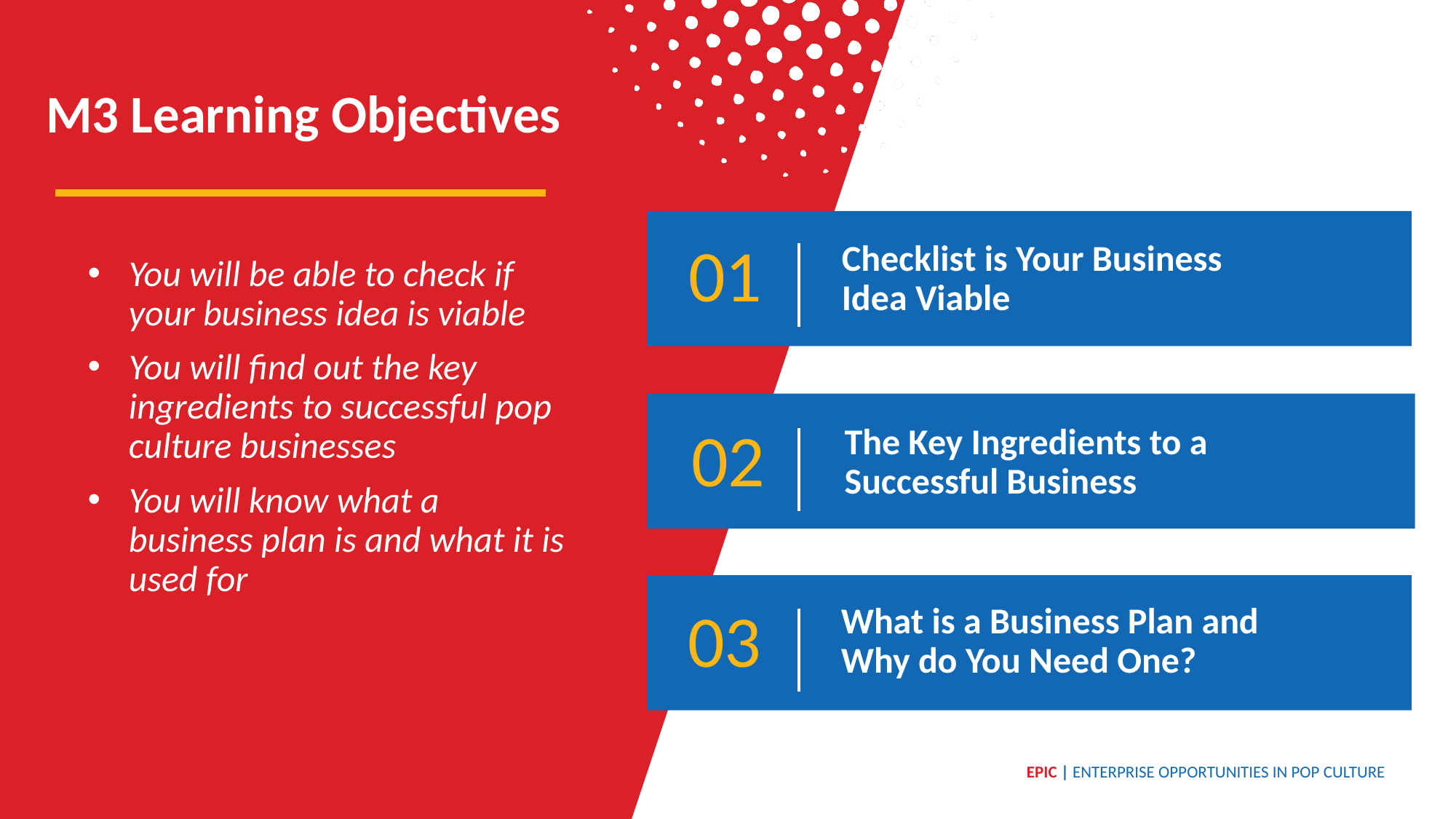

M3 Learning Objectives
01
Checklist is Your Business Idea Viable
You will be able to check if your business idea is viable
You will find out the key ingredients to successful pop culture businesses
You will know what a business plan is and what it is used for

The Key Ingredients to a Successful Business
02
What is a Business Plan and Why do You Need One?
03